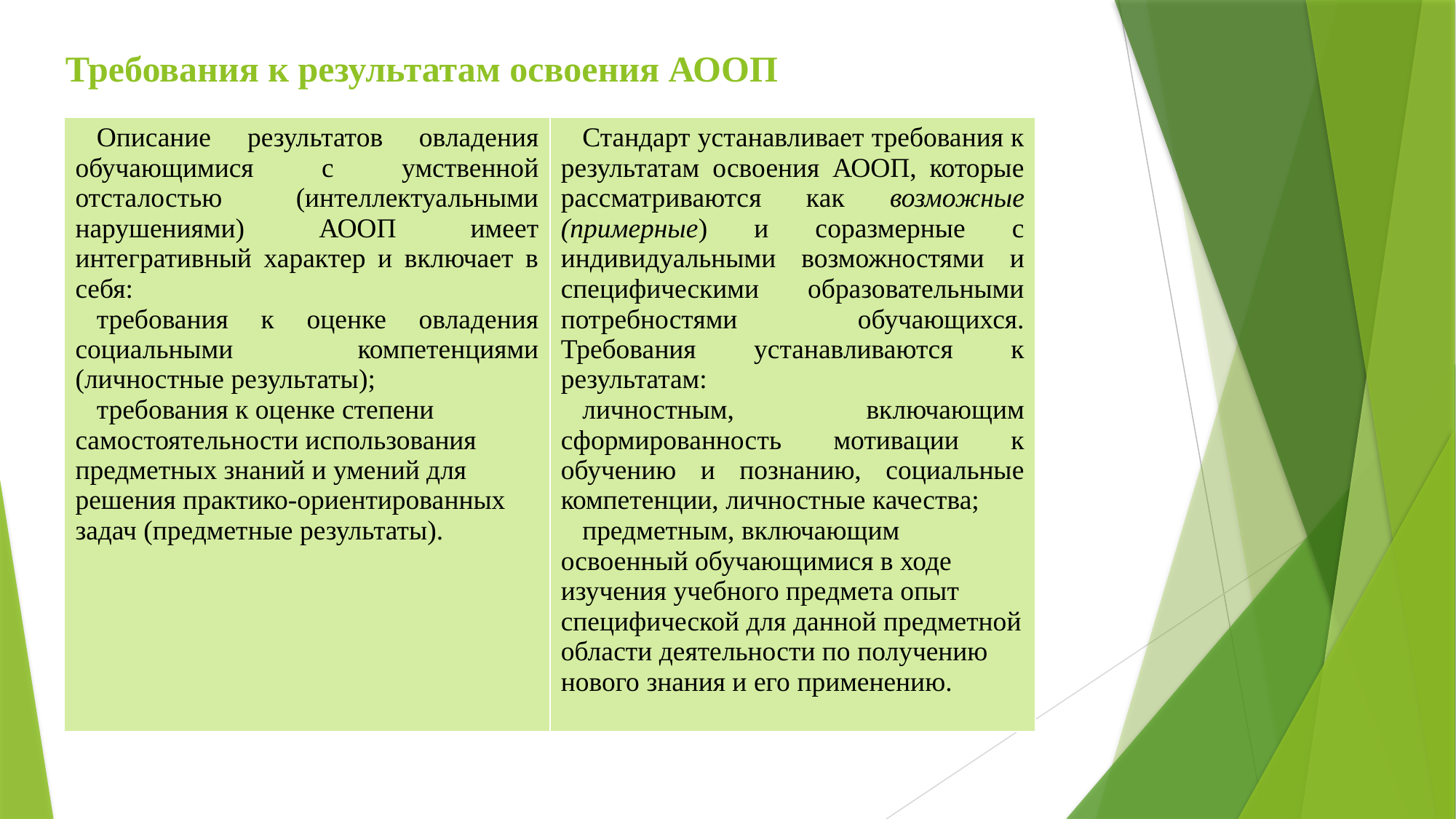

Требования к результатам освоения АООП
| Описание результатов овладения обучающимися с умственной отсталостью (интеллектуальными нарушениями) АООП имеет интегративный характер и включает в себя: требования к оценке овладения социальными компетенциями (личностные результаты); требования к оценке степени самостоятельности использования предметных знаний и умений для решения практико-ориентированных задач (предметные результаты). | Стандарт устанавливает требования к результатам освоения АООП, которые рассматриваются как возможные (примерные) и соразмерные с индивидуальными возможностями и специфическими образовательными потребностями обучающихся. Требования устанавливаются к результатам: личностным, включающим сформированность мотивации к обучению и познанию, социальные компетенции, личностные качества; предметным, включающим освоенный обучающимися в ходе изучения учебного предмета опыт специфической для данной предметной области деятельности по получению нового знания и его применению. |
| --- | --- |